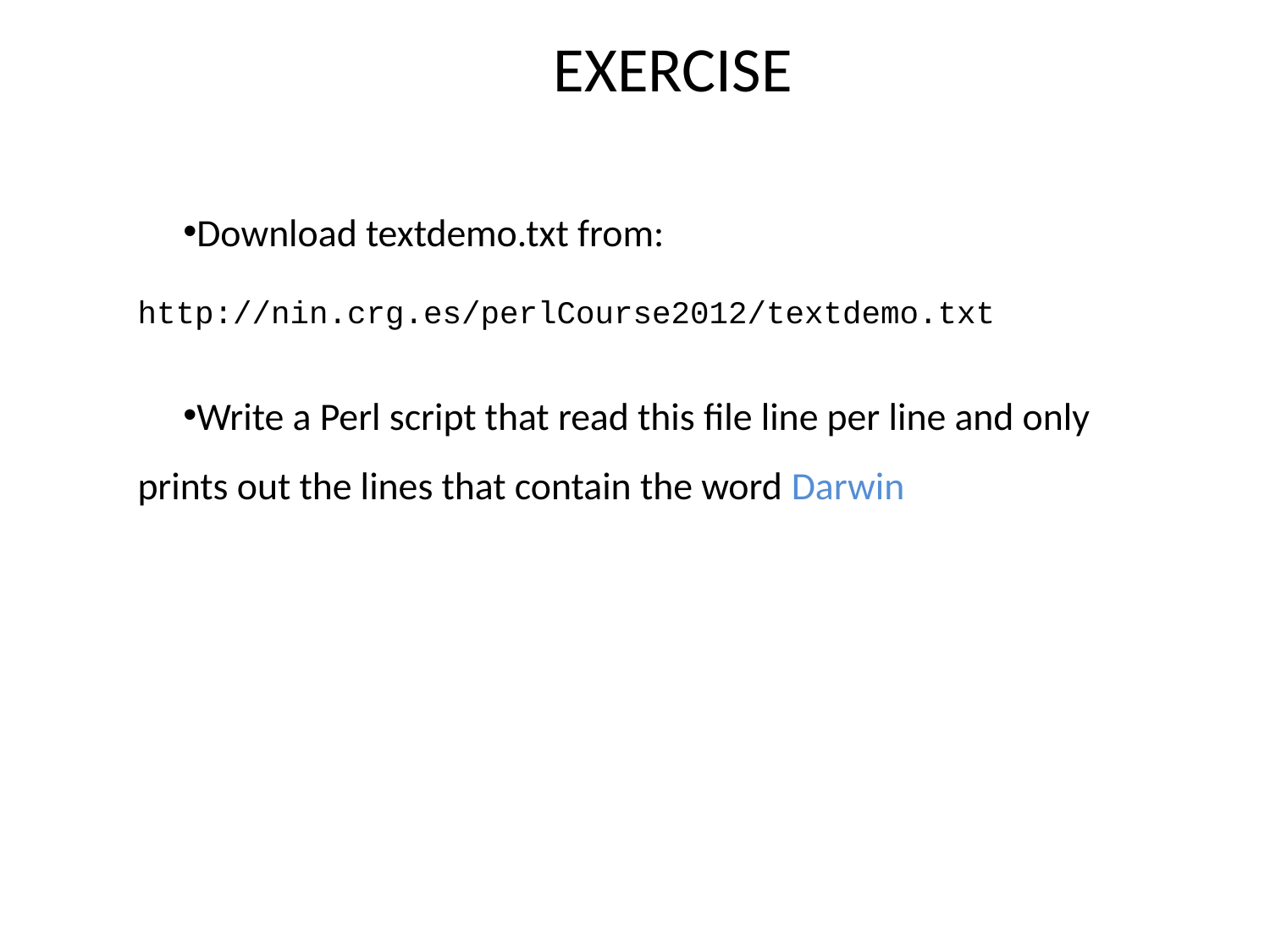

EXERCISE
Download textdemo.txt from:

http://nin.crg.es/perlCourse2012/textdemo.txt

Write a Perl script that read this file line per line and only prints out the lines that contain the word Darwin